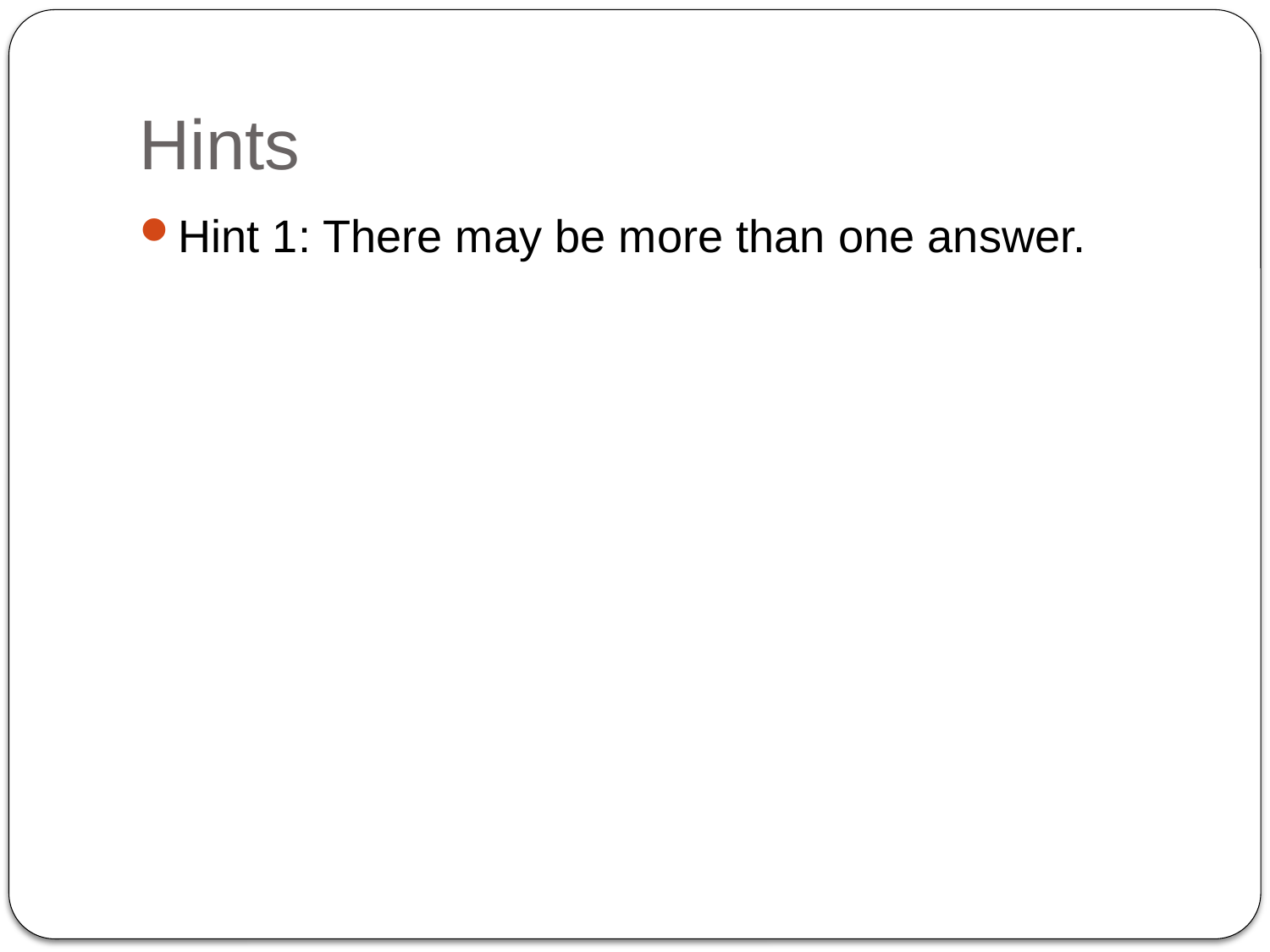

# Hints
Hint 1: There may be more than one answer.